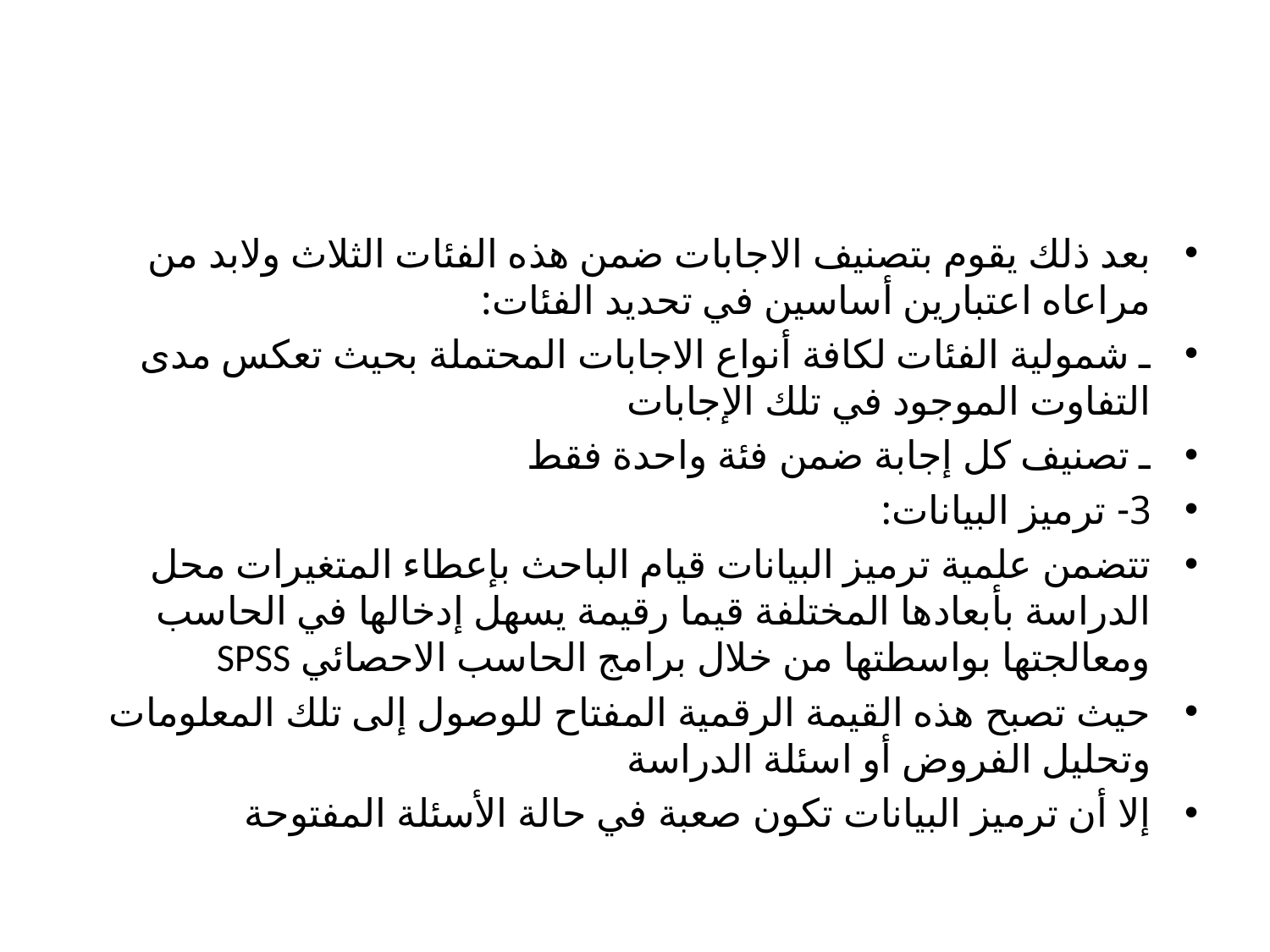

#
بعد ذلك يقوم بتصنيف الاجابات ضمن هذه الفئات الثلاث ولابد من مراعاه اعتبارين أساسين في تحديد الفئات:
ـ شمولية الفئات لكافة أنواع الاجابات المحتملة بحيث تعكس مدى التفاوت الموجود في تلك الإجابات
ـ تصنيف كل إجابة ضمن فئة واحدة فقط
3- ترميز البيانات:
تتضمن علمية ترميز البيانات قيام الباحث بإعطاء المتغيرات محل الدراسة بأبعادها المختلفة قيما رقيمة يسهل إدخالها في الحاسب ومعالجتها بواسطتها من خلال برامج الحاسب الاحصائي SPSS
حيث تصبح هذه القيمة الرقمية المفتاح للوصول إلى تلك المعلومات وتحليل الفروض أو اسئلة الدراسة
إلا أن ترميز البيانات تكون صعبة في حالة الأسئلة المفتوحة